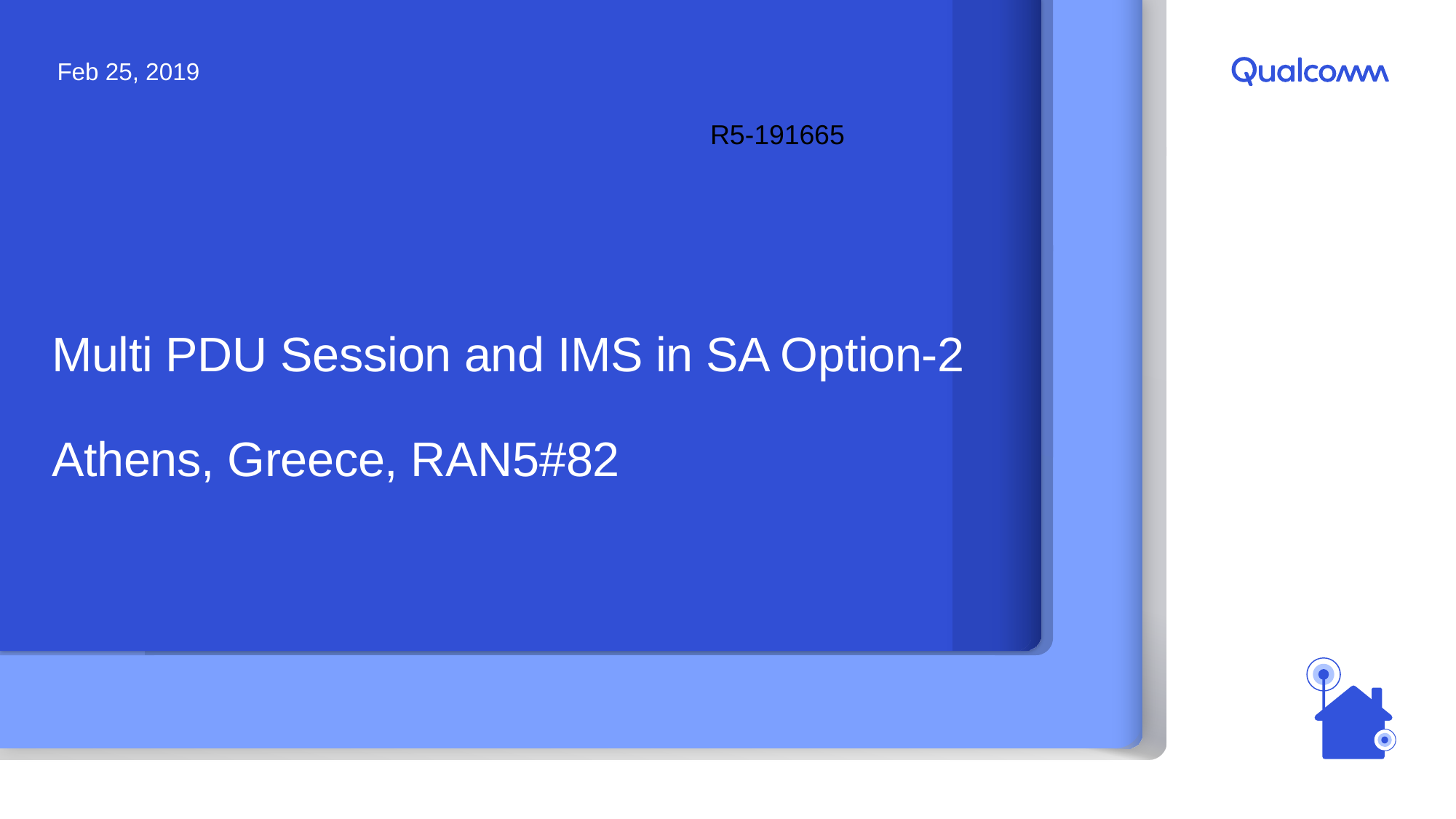

Feb 25, 2019
R5-191665
# Multi PDU Session and IMS in SA Option-2 Athens, Greece, RAN5#82